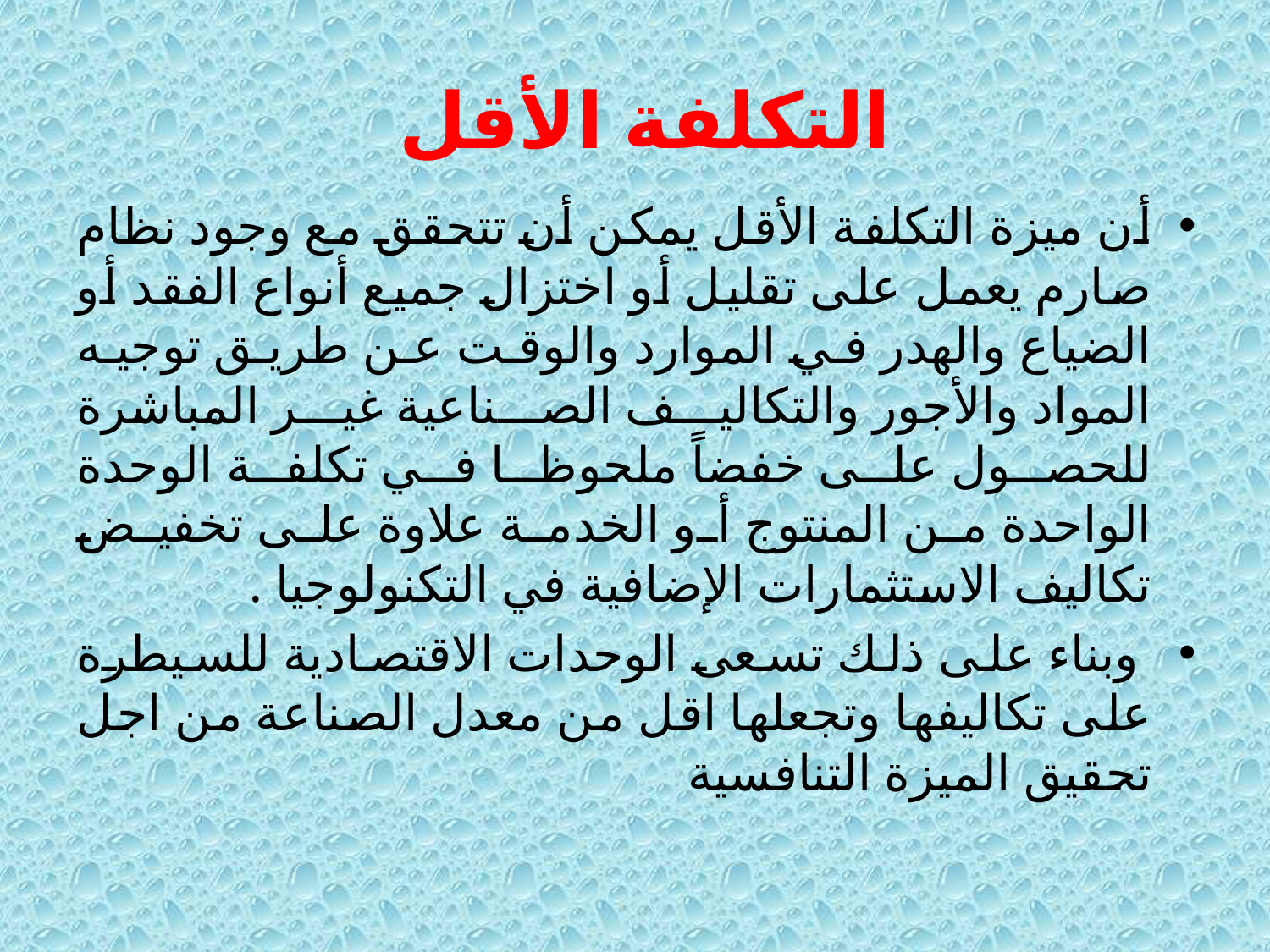

# التكلفة الأقل
أن ميزة التكلفة الأقل يمكن أن تتحقق مع وجود نظام صارم يعمل على تقليل أو اختزال جميع أنواع الفقد أو الضياع والهدر في الموارد والوقت عن طريق توجيه المواد والأجور والتكاليف الصناعية غير المباشرة للحصول على خفضاً ملحوظا في تكلفة الوحدة الواحدة من المنتوج أو الخدمة علاوة على تخفيض تكاليف الاستثمارات الإضافية في التكنولوجيا .
 وبناء على ذلك تسعى الوحدات الاقتصادية للسيطرة على تكاليفها وتجعلها اقل من معدل الصناعة من اجل تحقيق الميزة التنافسية